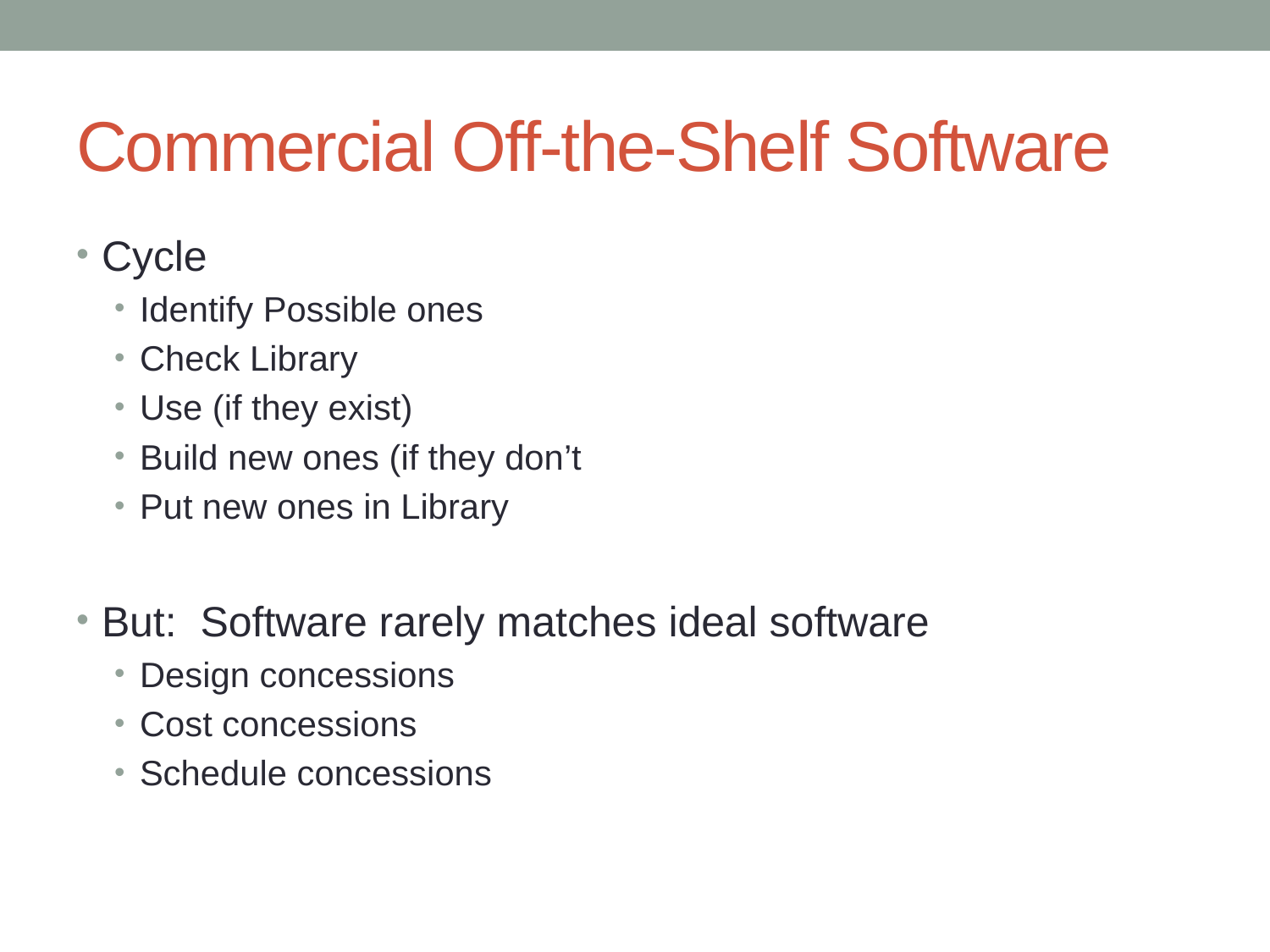

# Commercial Off-the-Shelf Software
Cycle
Identify Possible ones
Check Library
Use (if they exist)
Build new ones (if they don’t
Put new ones in Library

But:  Software rarely matches ideal software
Design concessions
Cost concessions
Schedule concessions